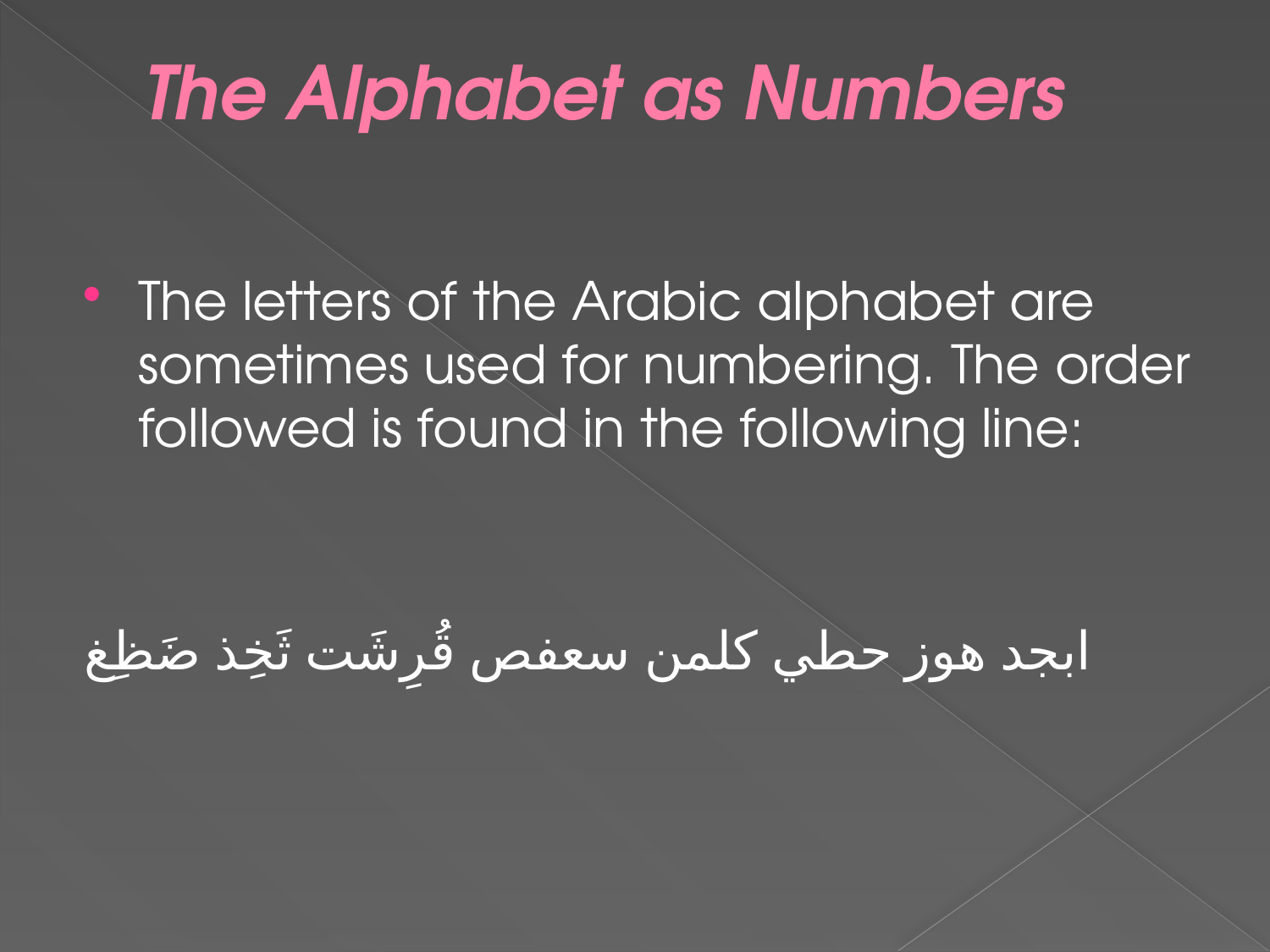

# The Alphabet as Numbers
The letters of the Arabic alphabet are sometimes used for numbering. The order followed is found in the following line:

ابجد هوز حطي كلمن سعفص قُرِشَت ثَخِذ ضَظِغ